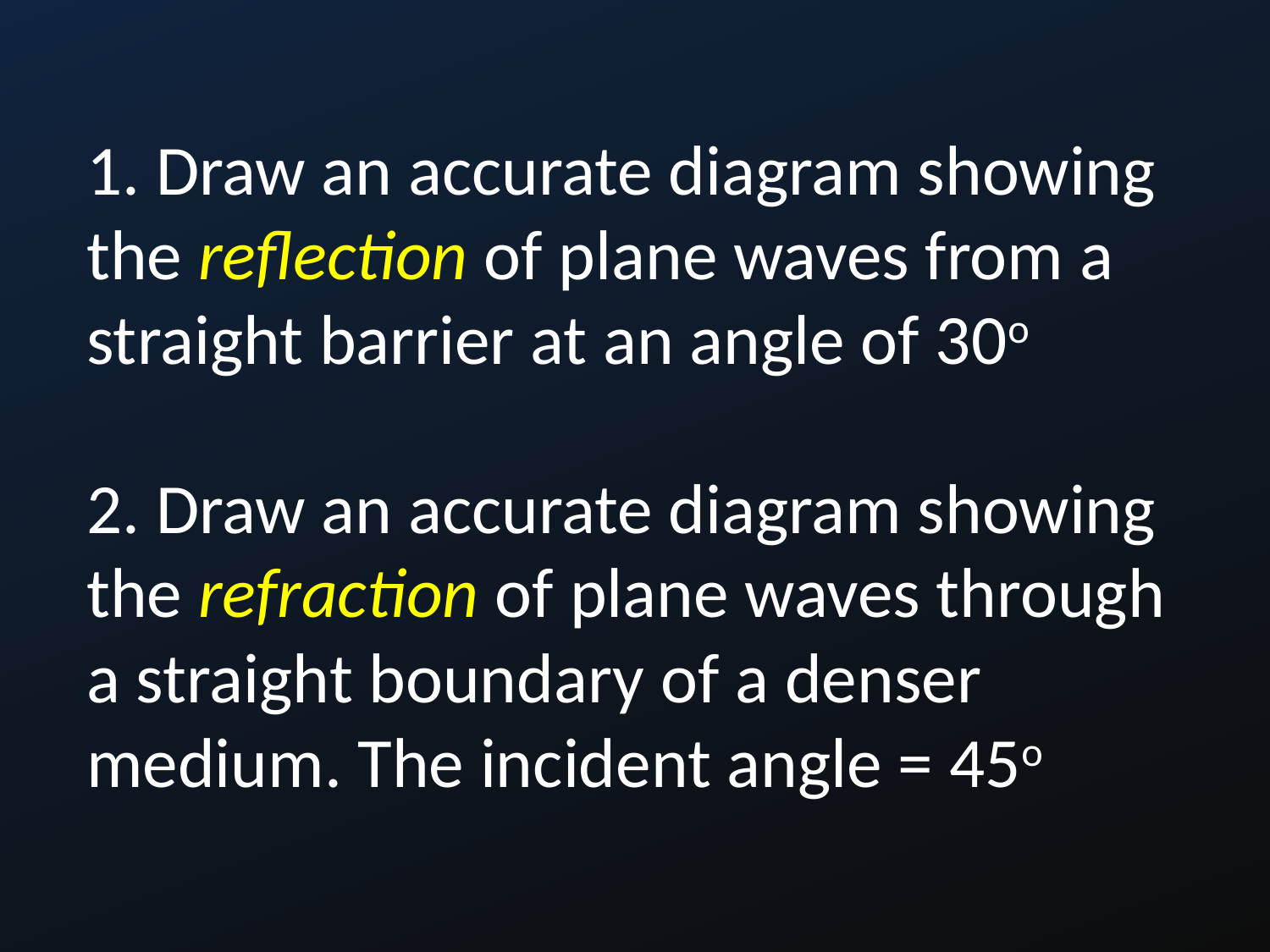

1. Draw an accurate diagram showing the reflection of plane waves from a straight barrier at an angle of 30o

2. Draw an accurate diagram showing the refraction of plane waves through a straight boundary of a denser medium. The incident angle = 45o